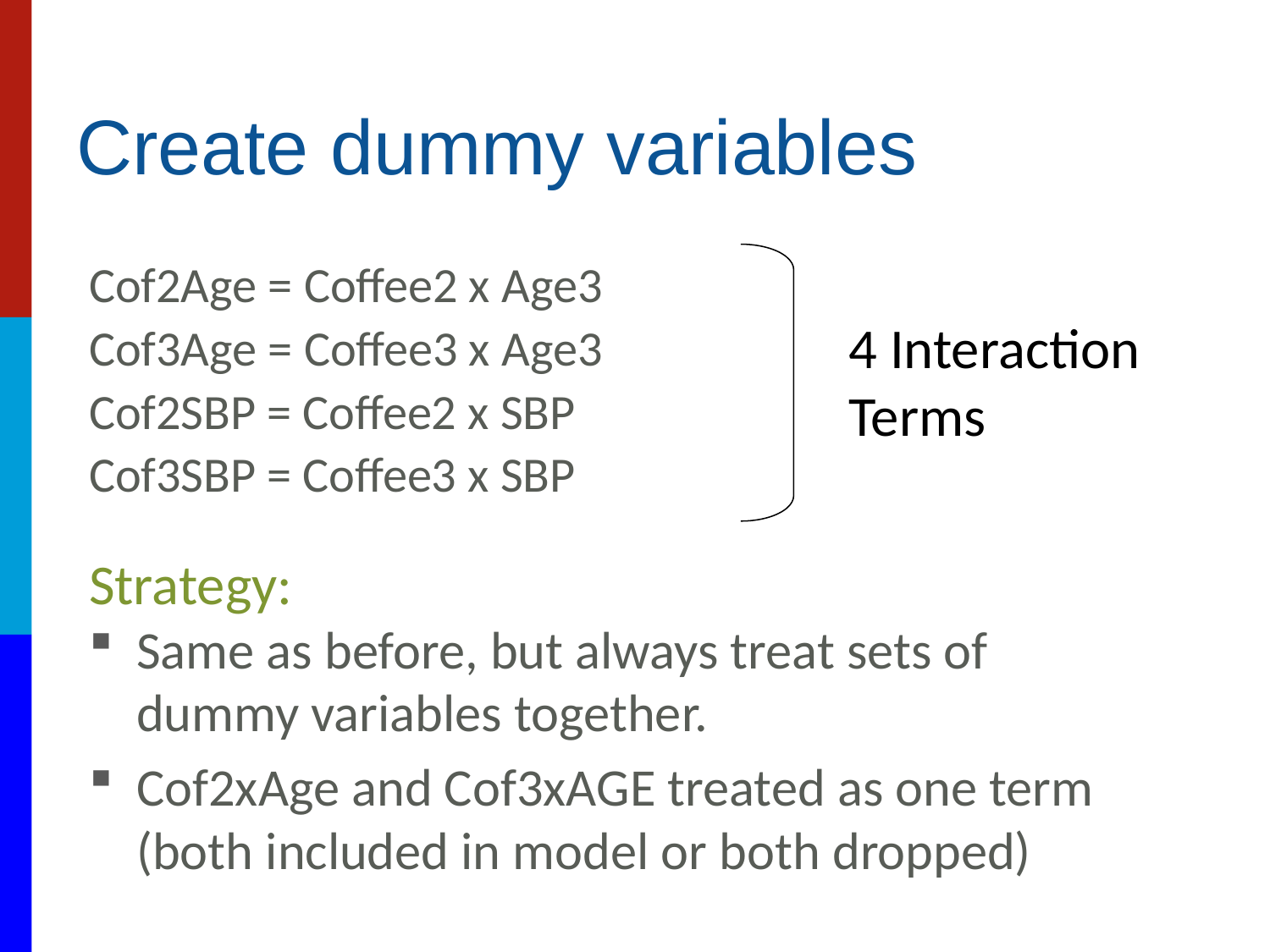

# Create dummy variables

Cof2Age = Coffee2 x Age3
Cof3Age = Coffee3 x Age3
Cof2SBP = Coffee2 x SBP
Cof3SBP = Coffee3 x SBP

Strategy:
Same as before, but always treat sets of dummy variables together.
Cof2xAge and Cof3xAGE treated as one term (both included in model or both dropped)
4 Interaction Terms